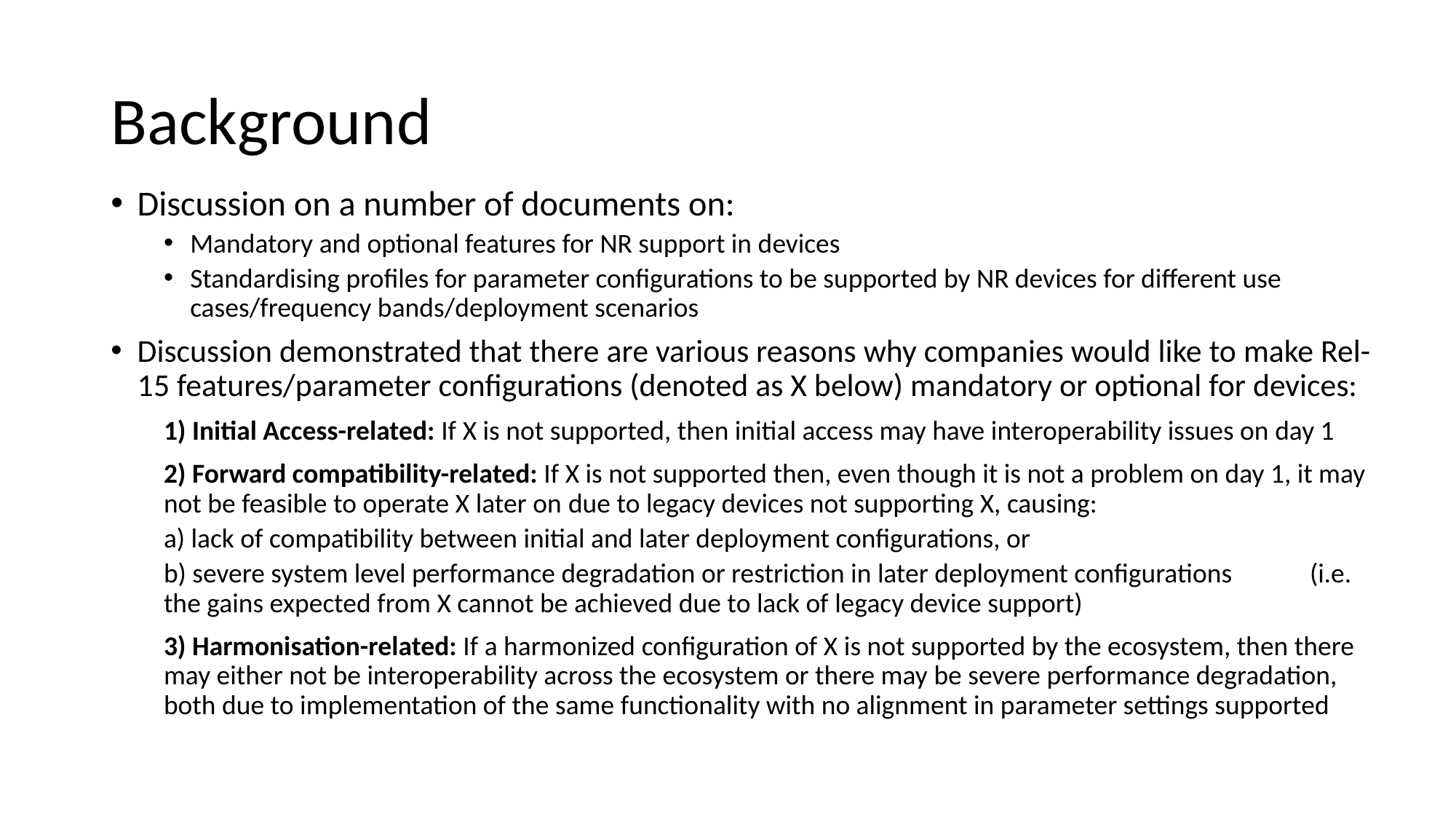

# Background
Discussion on a number of documents on:
Mandatory and optional features for NR support in devices
Standardising profiles for parameter configurations to be supported by NR devices for different use cases/frequency bands/deployment scenarios
Discussion demonstrated that there are various reasons why companies would like to make Rel-15 features/parameter configurations (denoted as X below) mandatory or optional for devices:
1) Initial Access-related: If X is not supported, then initial access may have interoperability issues on day 1
2) Forward compatibility-related: If X is not supported then, even though it is not a problem on day 1, it may not be feasible to operate X later on due to legacy devices not supporting X, causing:
	a) lack of compatibility between initial and later deployment configurations, or
	b) severe system level performance degradation or restriction in later deployment configurations 	(i.e. the gains expected from X cannot be achieved due to lack of legacy device support)
3) Harmonisation-related: If a harmonized configuration of X is not supported by the ecosystem, then there may either not be interoperability across the ecosystem or there may be severe performance degradation, both due to implementation of the same functionality with no alignment in parameter settings supported